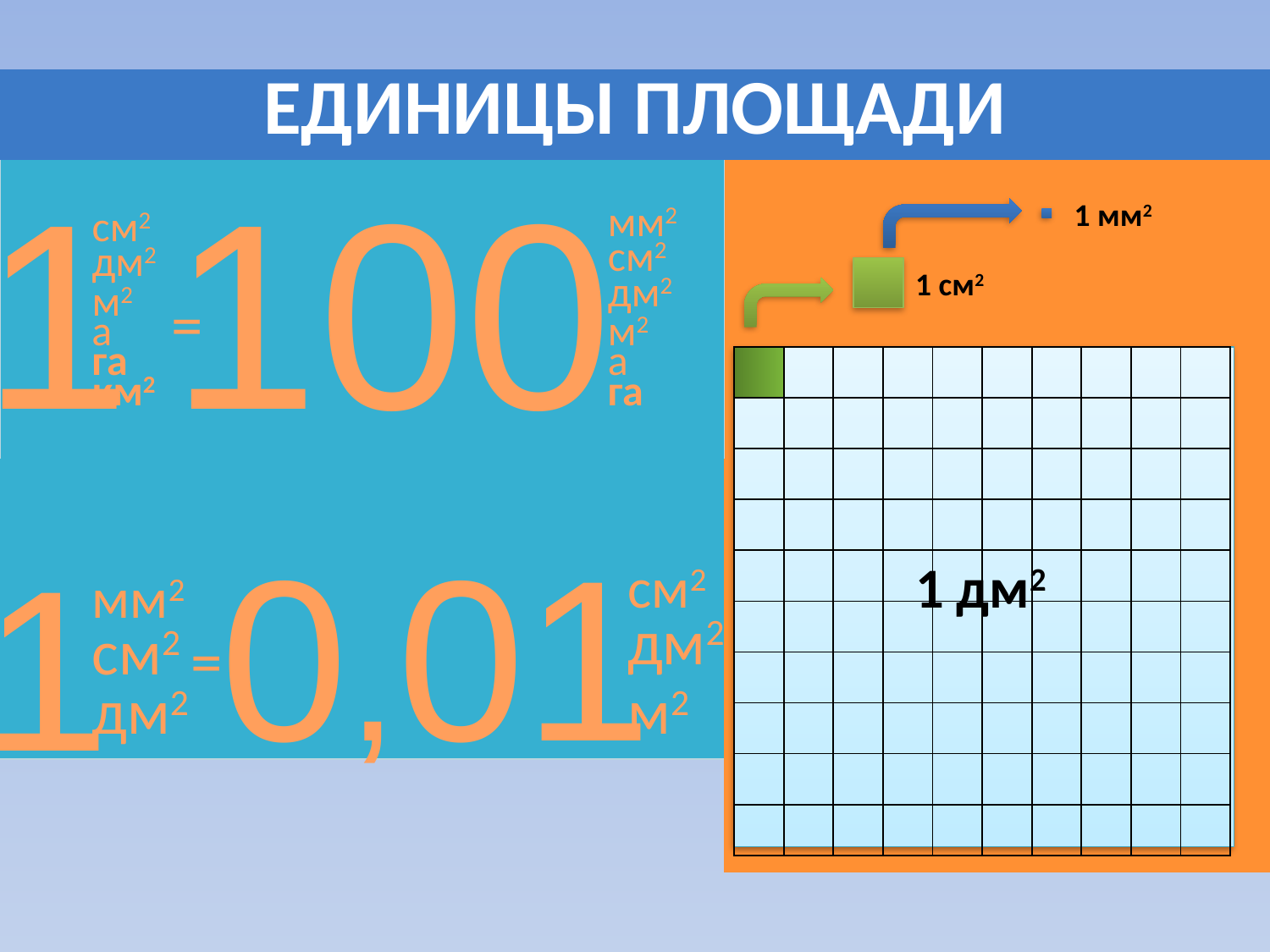

| ЕДИНИЦЫ ПЛОЩАДИ |
| --- |
1
100
см2
мм2
см2
дм2
дм2
м2
=
а
м2
га
а
км2
га
|  |
| --- |
|  |
|  |
| --- |
1 мм2

1 см2

|  |  |  |  |  |  |  |  |  |  |
| --- | --- | --- | --- | --- | --- | --- | --- | --- | --- |
|  |  |  |  |  |  |  |  |  |  |
|  |  |  |  |  |  |  |  |  |  |
|  |  |  |  |  |  |  |  |  |  |
|  |  |  |  |  |  |  |  |  |  |
|  |  |  |  |  |  |  |  |  |  |
|  |  |  |  |  |  |  |  |  |  |
|  |  |  |  |  |  |  |  |  |  |
|  |  |  |  |  |  |  |  |  |  |
|  |  |  |  |  |  |  |  |  |  |
0,01
1
см2
мм2
дм2
см2
=
дм2
м2
1 дм2